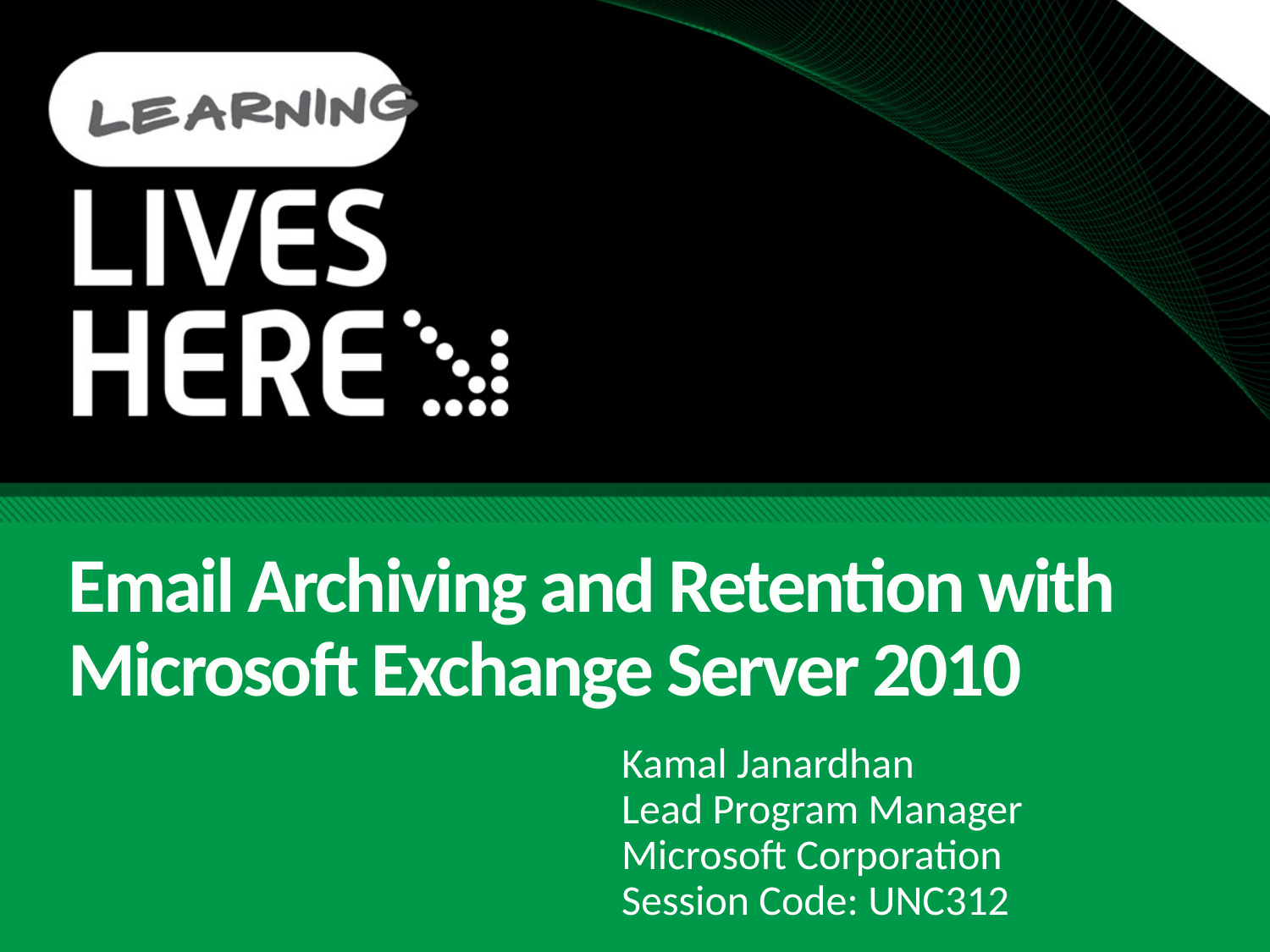

# Email Archiving and Retention with Microsoft Exchange Server 2010
Kamal Janardhan
Lead Program Manager
Microsoft Corporation
Session Code: UNC312